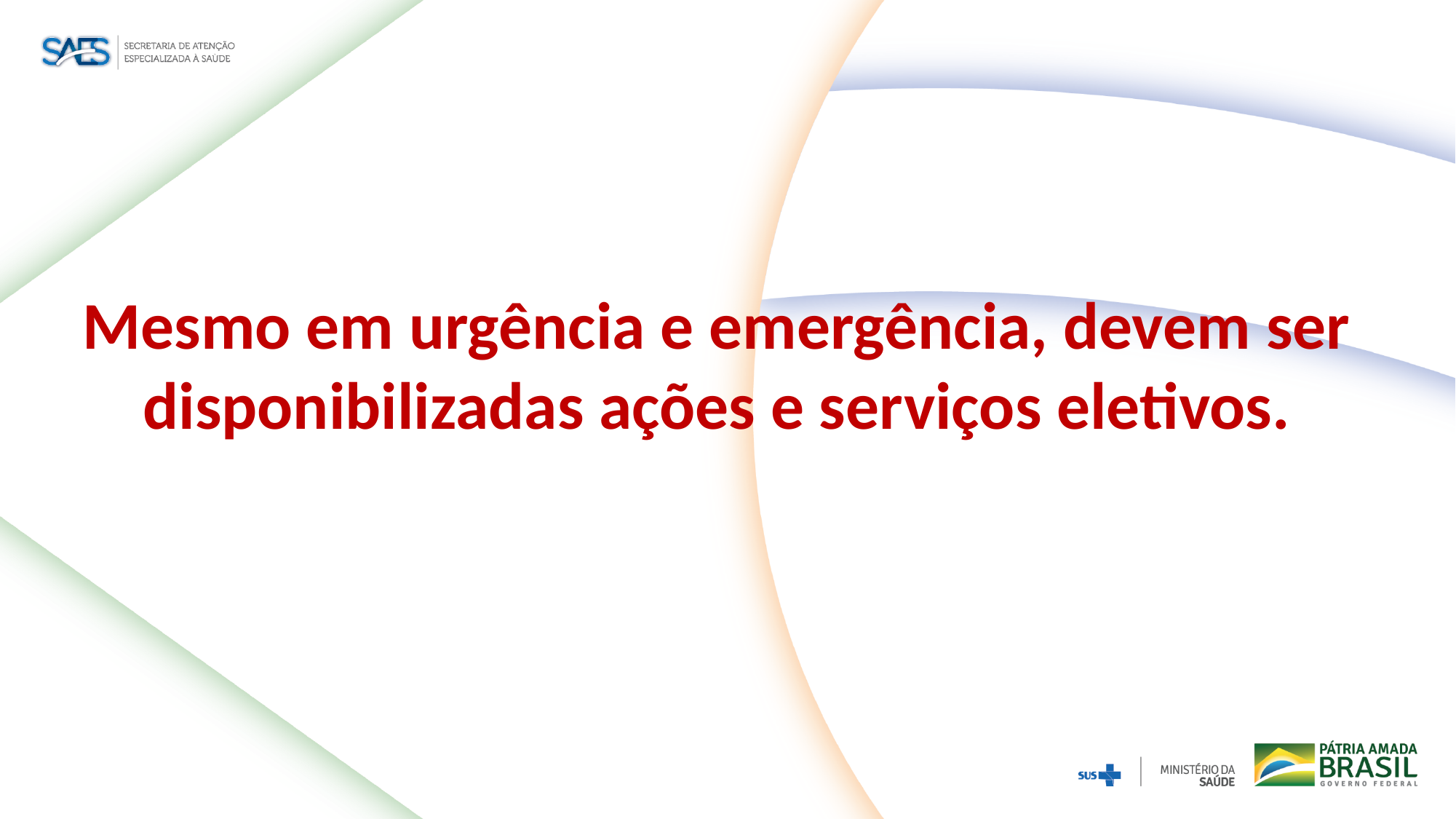

Mesmo em urgência e emergência, devem ser disponibilizadas ações e serviços eletivos.